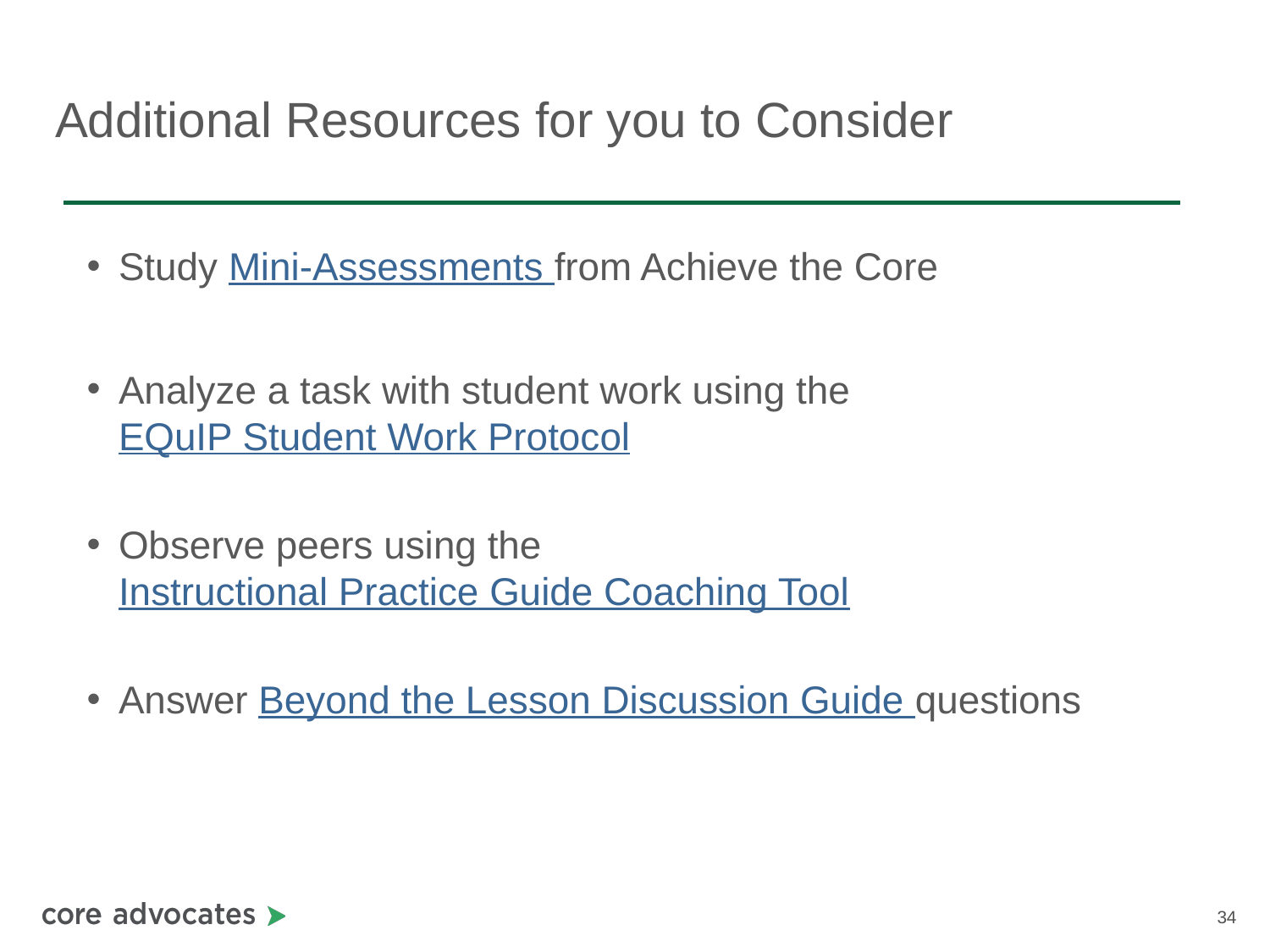

# Additional Resources for you to Consider
Study Mini-Assessments from Achieve the Core

Analyze a task with student work using the EQuIP Student Work Protocol

Observe peers using the Instructional Practice Guide Coaching Tool

Answer Beyond the Lesson Discussion Guide questions